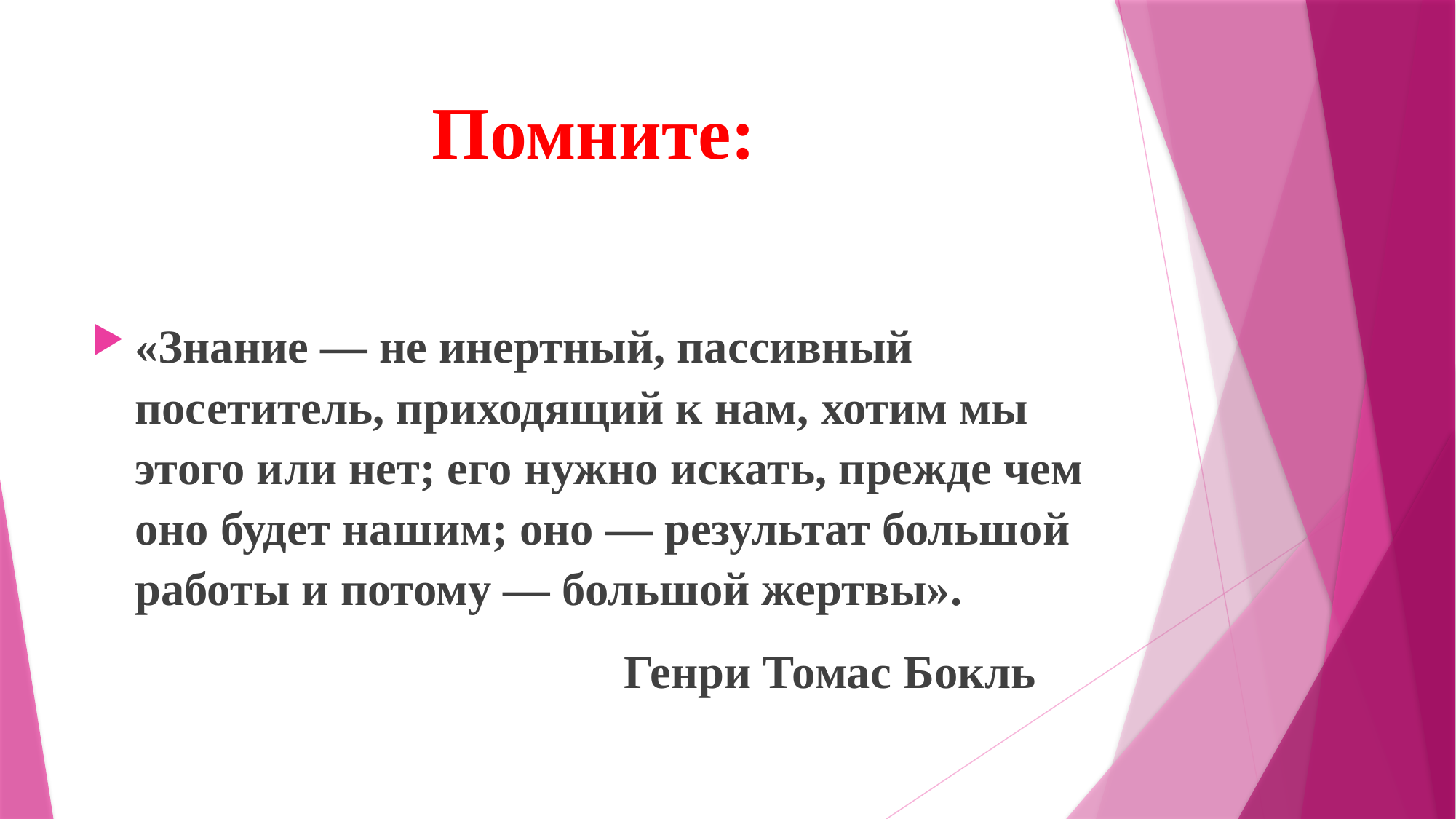

# Помните:

«Знание — не инертный, пассивный посетитель, приходящий к нам, хотим мы этого или нет; его нужно искать, прежде чем оно будет нашим; оно — результат большой работы и потому — большой жертвы».
                                             Генри Томас Бокль